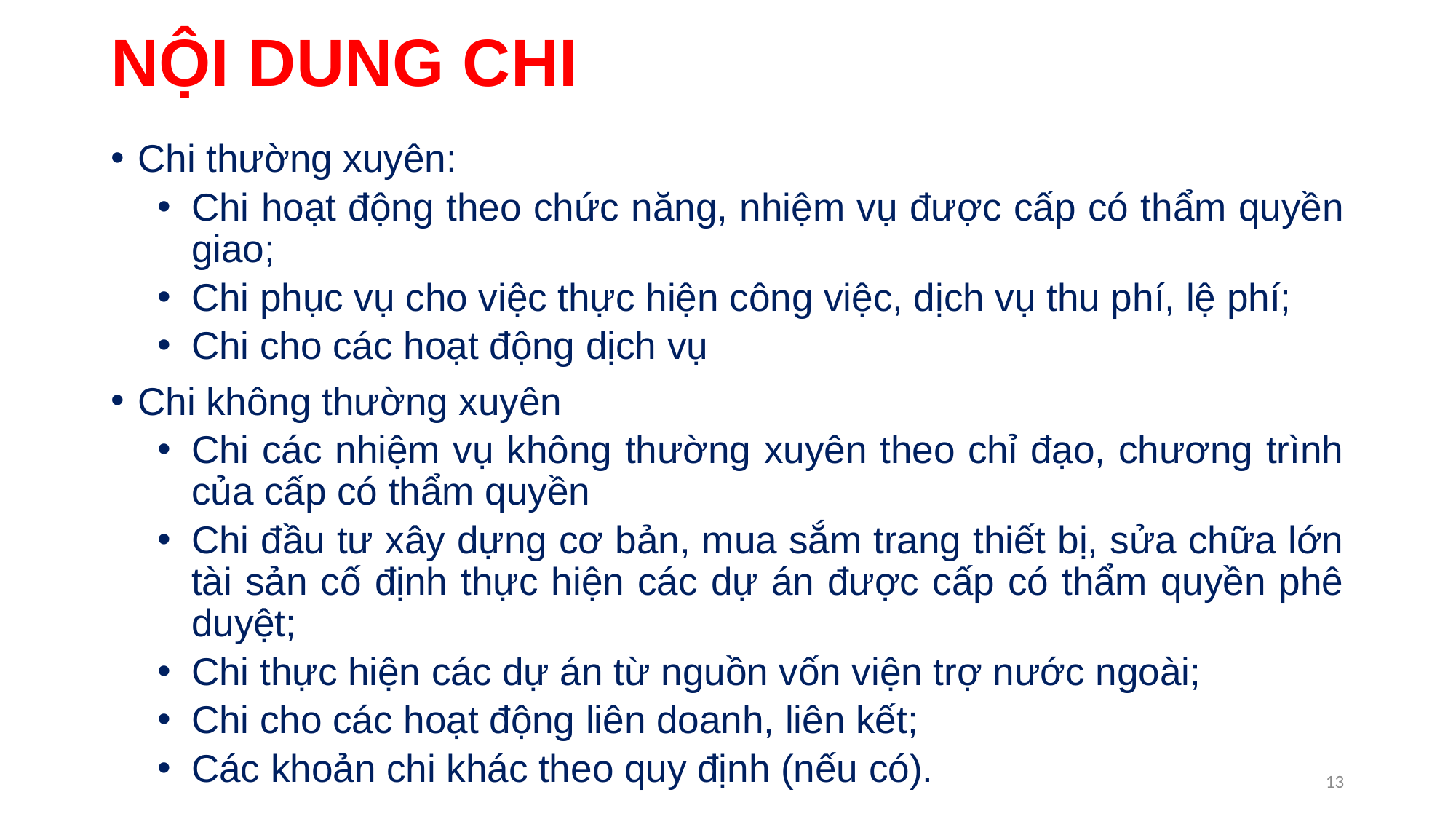

# NỘI DUNG CHI
Chi thường xuyên:
Chi hoạt động theo chức năng, nhiệm vụ được cấp có thẩm quyền giao;
Chi phục vụ cho việc thực hiện công việc, dịch vụ thu phí, lệ phí;
Chi cho các hoạt động dịch vụ
Chi không thường xuyên
Chi các nhiệm vụ không thường xuyên theo chỉ đạo, chương trình của cấp có thẩm quyền
Chi đầu tư xây dựng cơ bản, mua sắm trang thiết bị, sửa chữa lớn tài sản cố định thực hiện các dự án được cấp có thẩm quyền phê duyệt;
Chi thực hiện các dự án từ nguồn vốn viện trợ nước ngoài;
Chi cho các hoạt động liên doanh, liên kết;
Các khoản chi khác theo quy định (nếu có).

13